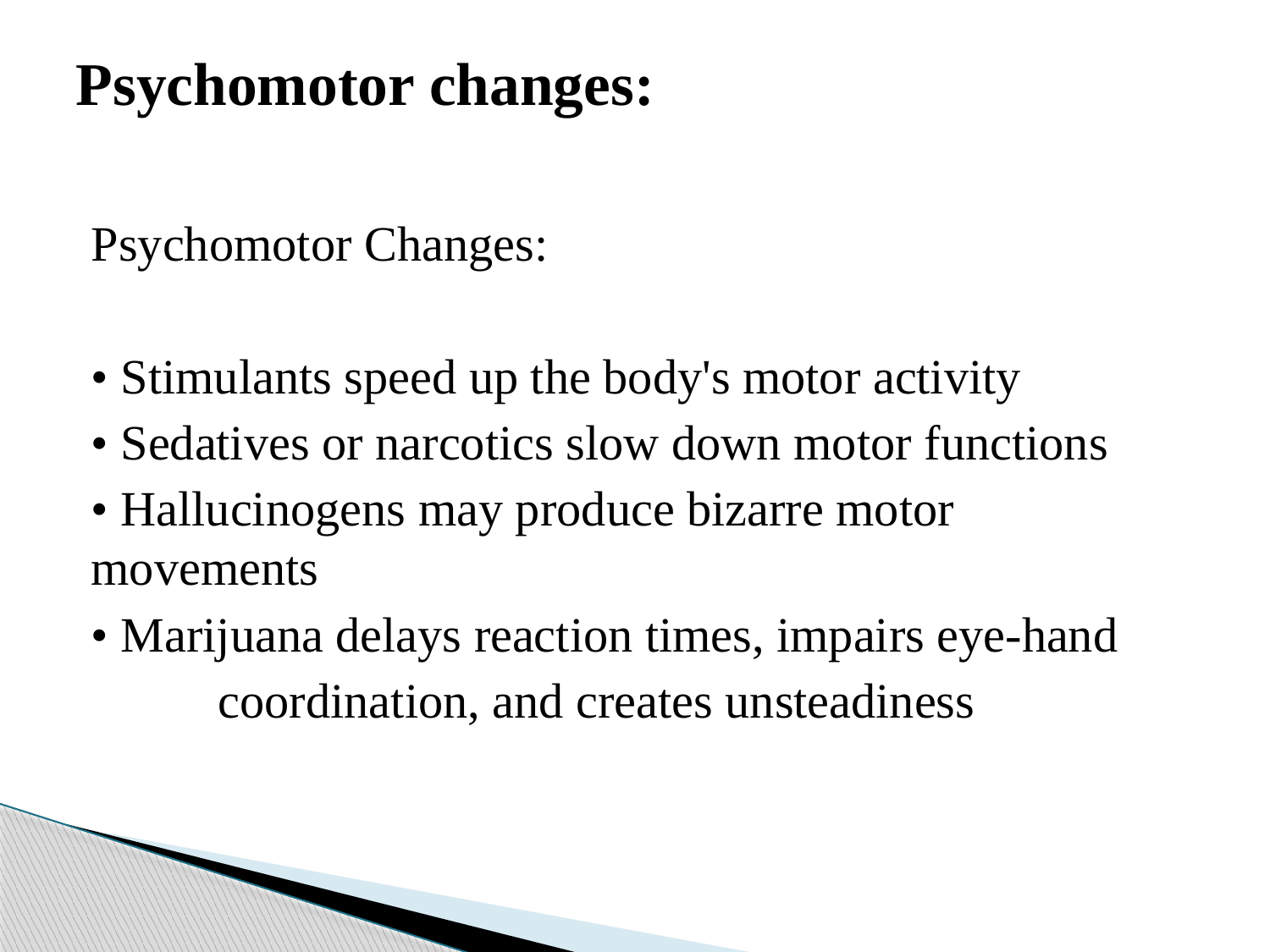

# Psychomotor changes:
Psychomotor Changes:

• Stimulants speed up the body's motor activity
• Sedatives or narcotics slow down motor functions
• Hallucinogens may produce bizarre motor movements
• Marijuana delays reaction times, impairs eye-hand
	coordination, and creates unsteadiness